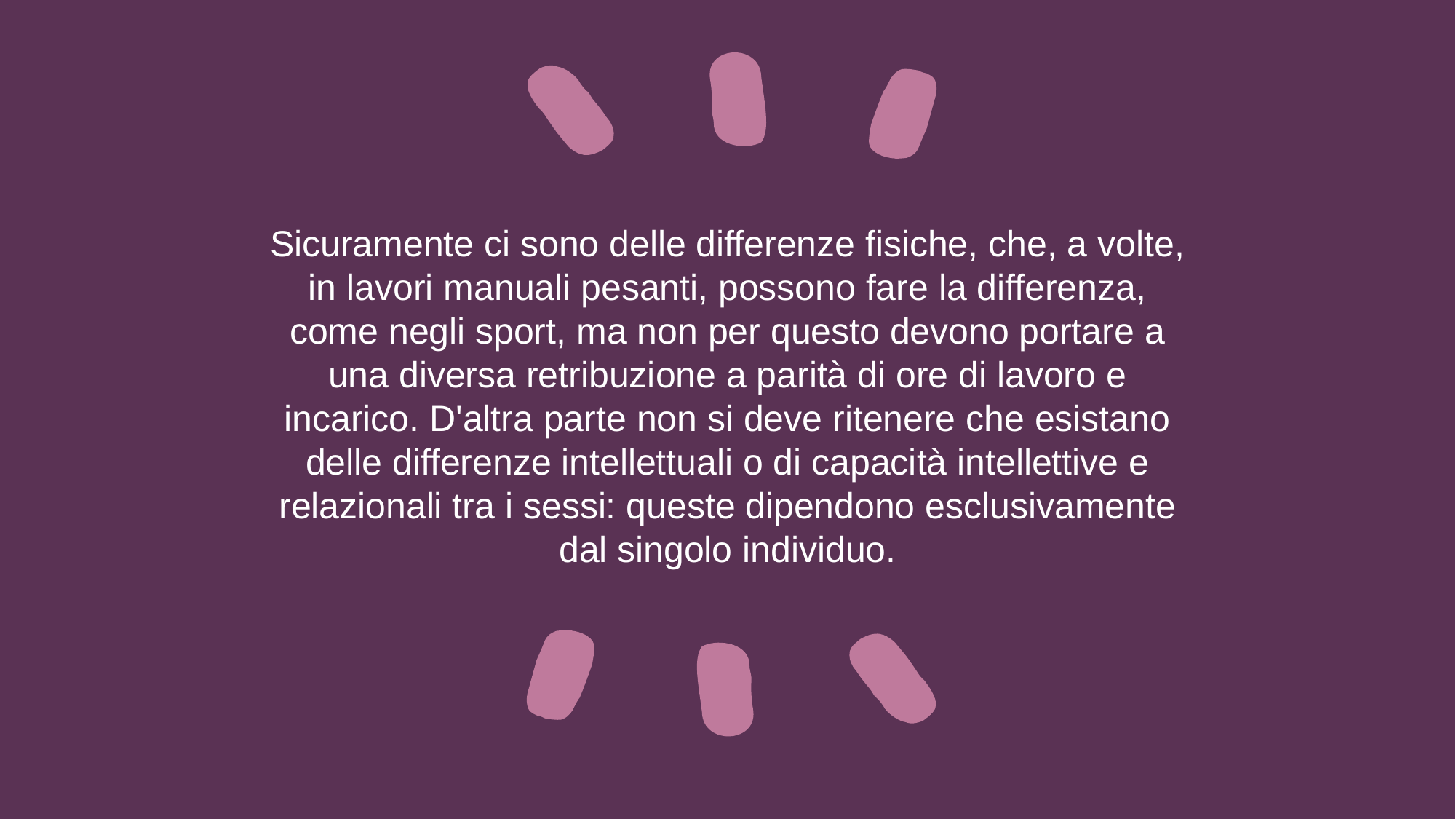

Sicuramente ci sono delle differenze fisiche, che, a volte, in lavori manuali pesanti, possono fare la differenza, come negli sport, ma non per questo devono portare a una diversa retribuzione a parità di ore di lavoro e incarico. D'altra parte non si deve ritenere che esistano delle differenze intellettuali o di capacità intellettive e relazionali tra i sessi: queste dipendono esclusivamente dal singolo individuo.